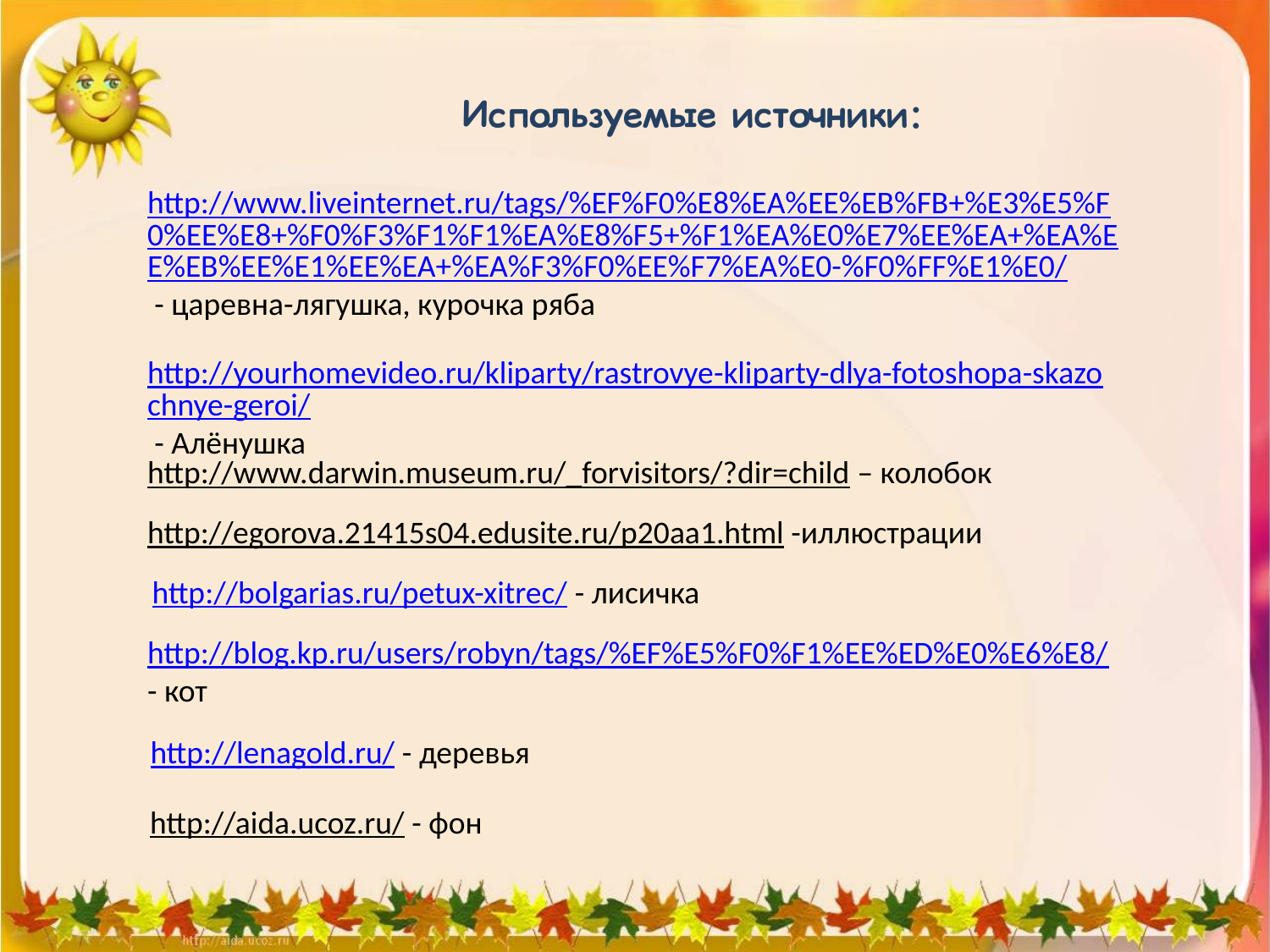

Используемые источники:
http://www.liveinternet.ru/tags/%EF%F0%E8%EA%EE%EB%FB+%E3%E5%F0%EE%E8+%F0%F3%F1%F1%EA%E8%F5+%F1%EA%E0%E7%EE%EA+%EA%EE%EB%EE%E1%EE%EA+%EA%F3%F0%EE%F7%EA%E0-%F0%FF%E1%E0/ - царевна-лягушка, курочка ряба
http://yourhomevideo.ru/kliparty/rastrovye-kliparty-dlya-fotoshopa-skazochnye-geroi/ - Алёнушка
http://www.darwin.museum.ru/_forvisitors/?dir=child – колобок
http://egorova.21415s04.edusite.ru/p20aa1.html -иллюстрации
http://bolgarias.ru/petux-xitrec/ - лисичка
http://blog.kp.ru/users/robyn/tags/%EF%E5%F0%F1%EE%ED%E0%E6%E8/  - кот
http://lenagold.ru/ - деревья
http://aida.ucoz.ru/ - фон